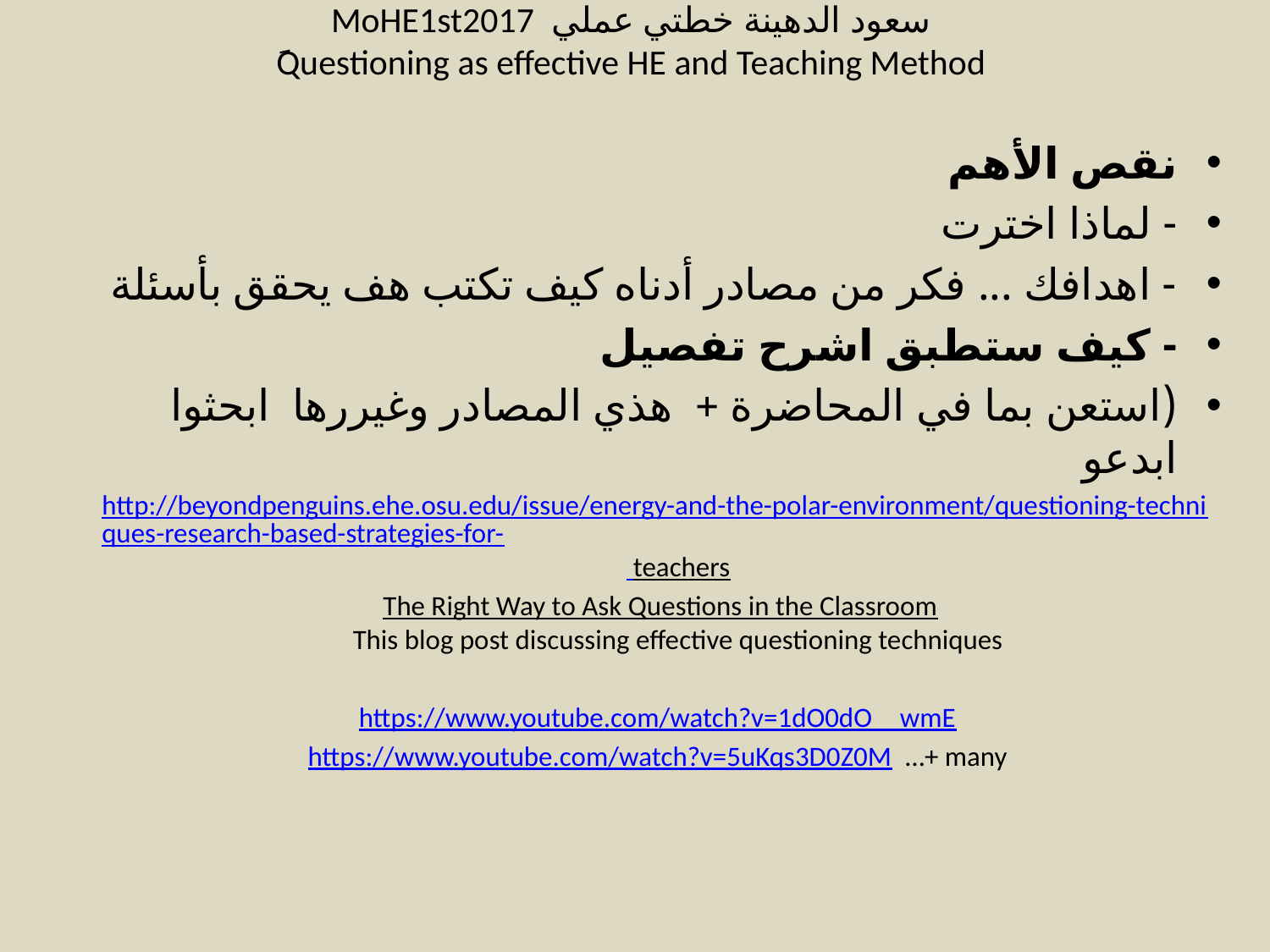

# سعود الدهينة خطتي عملي MoHE1st2017 َQuestioning as effective HE and Teaching Method
نقص الأهم
- لماذا اخترت
- اهدافك ... فكر من مصادر أدناه كيف تكتب هف يحقق بأسئلة
- كيف ستطبق اشرح تفصيل
(استعن بما في المحاضرة +  هذي المصادر وغيررها  ابحثوا ابدعو
http://beyondpenguins.ehe.osu.edu/issue/energy-and-the-polar-environment/questioning-techniques-research-based-strategies-for- teachers
The Right Way to Ask Questions in the Classroom
This blog post discussing effective questioning techniques

https://www.youtube.com/watch?v=1dO0dO__wmE
https://www.youtube.com/watch?v=5uKqs3D0Z0M  …+ many